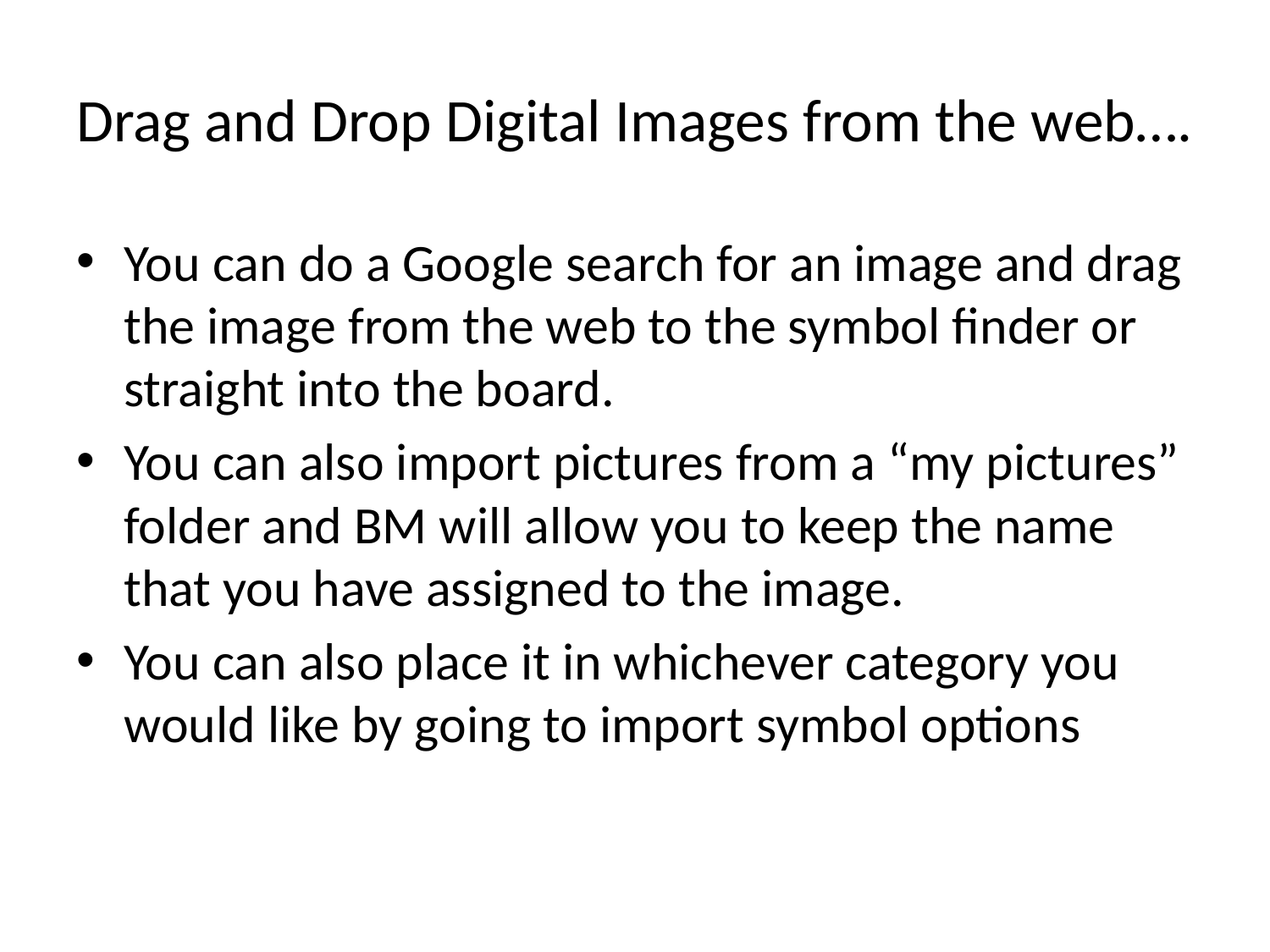

# Drag and Drop Digital Images from the web….
You can do a Google search for an image and drag the image from the web to the symbol finder or straight into the board.
You can also import pictures from a “my pictures” folder and BM will allow you to keep the name that you have assigned to the image.
You can also place it in whichever category you would like by going to import symbol options